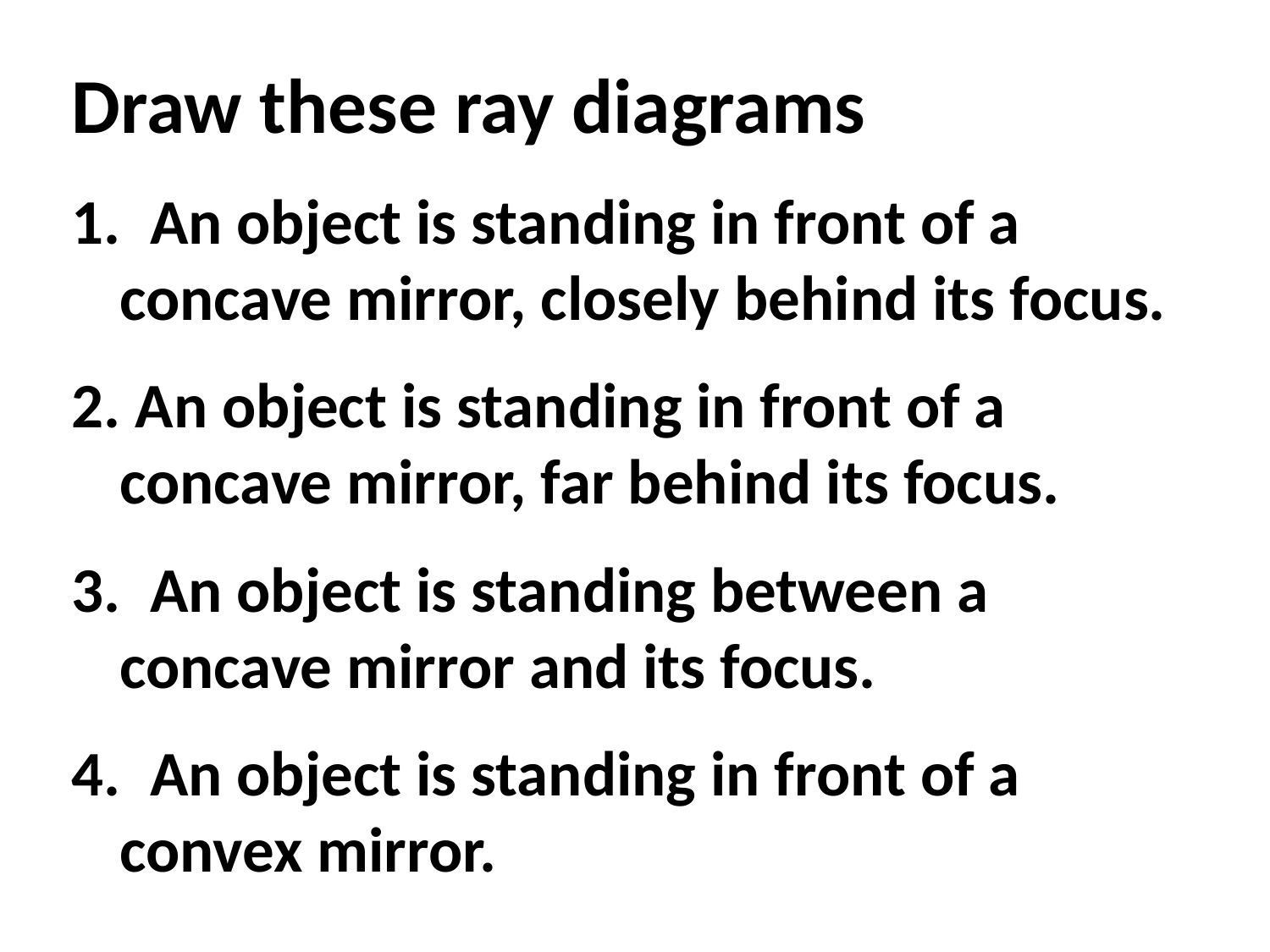

Draw these ray diagrams
  An object is standing in front of a concave mirror, closely behind its focus.
 An object is standing in front of a concave mirror, far behind its focus.
  An object is standing between a concave mirror and its focus.
  An object is standing in front of a convex mirror.